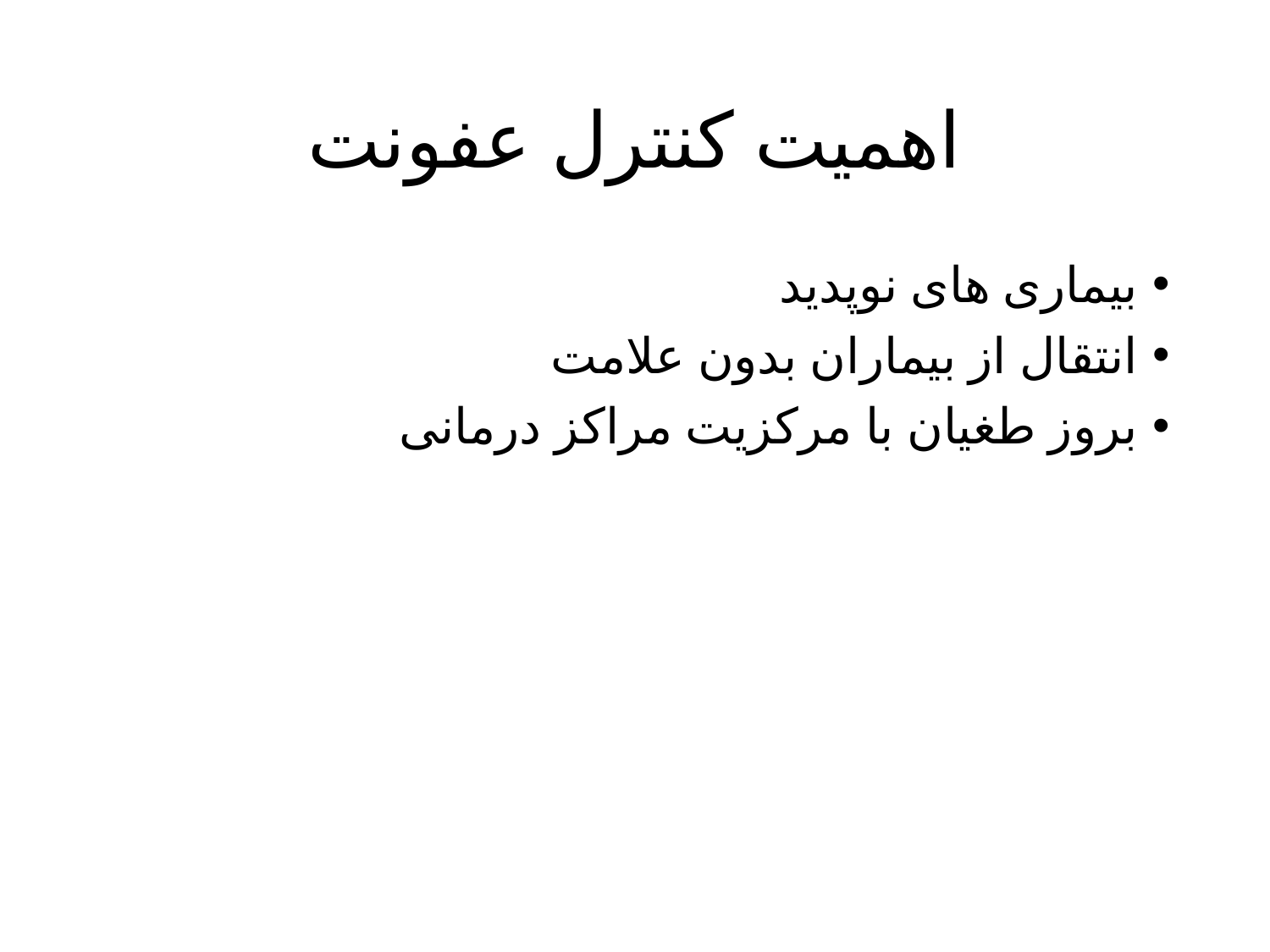

# اهمیت کنترل عفونت
بیماری های نوپدید
انتقال از بیماران بدون علامت
بروز طغیان با مرکزیت مراکز درمانی